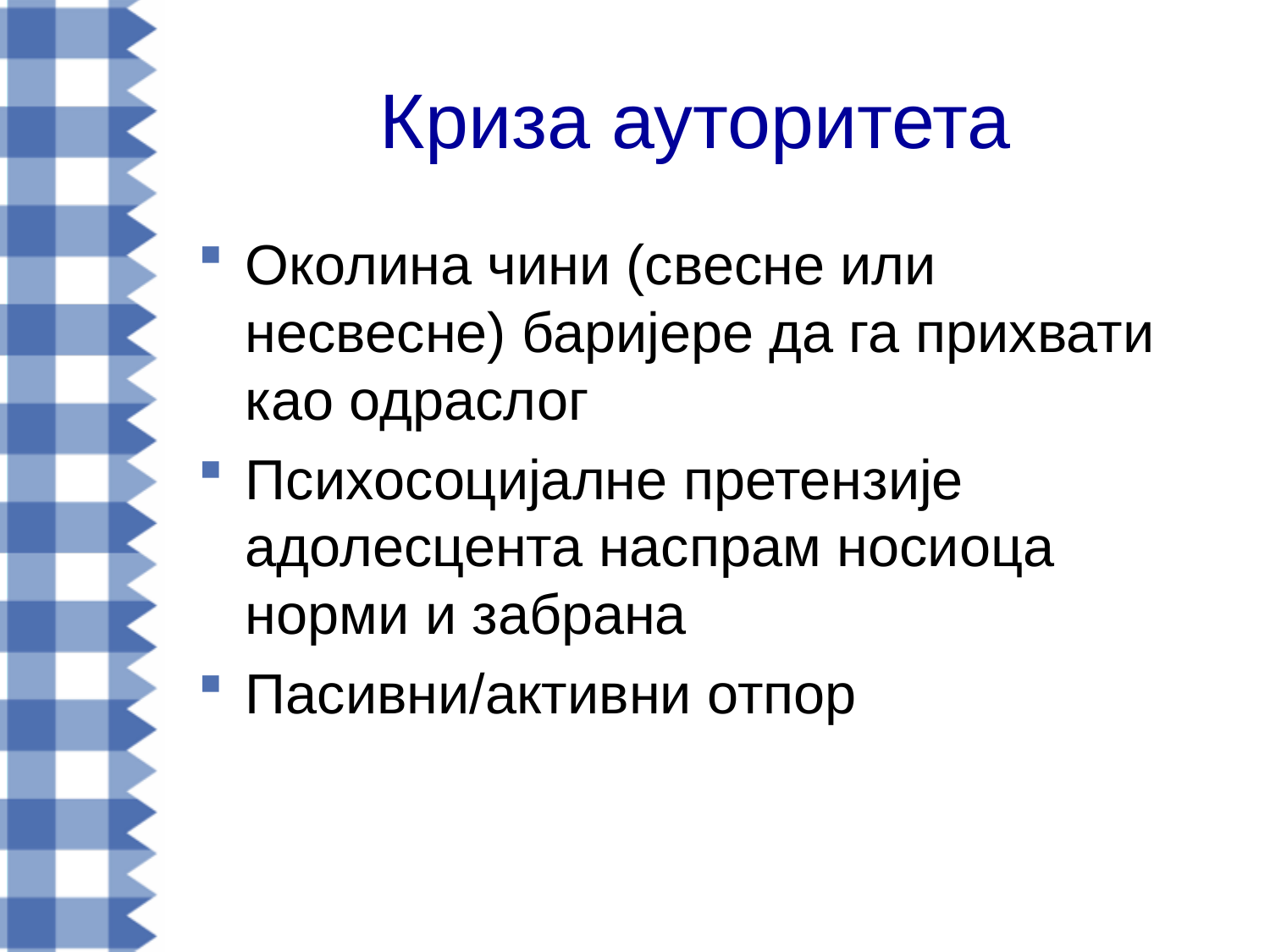

# Криза ауторитета
Околина чини (свесне или несвесне) баријере да га прихвати као одраслог
Психосоцијалне претензије адолесцента наспрам носиоца норми и забрана
Пасивни/активни отпор